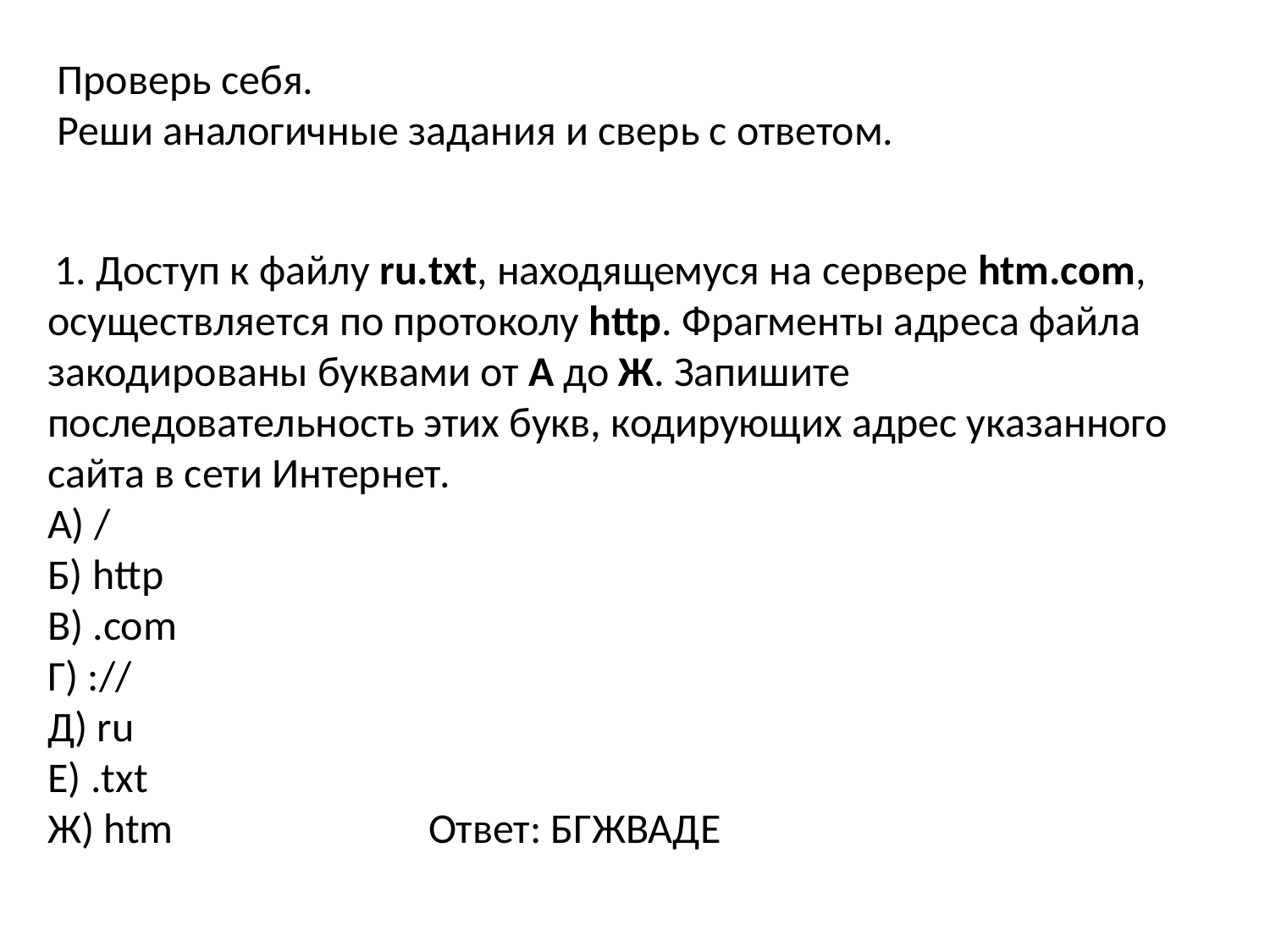

Проверь себя.
Реши аналогичные задания и сверь с ответом.
 1. Доступ к файлу ru.txt, находящемуся на сервере htm.com, осуществляется по протоколу http. Фрагменты адреса файла закодированы буквами от А до Ж. Запишите последовательность этих букв, кодирующих адрес указанного сайта в сети Интернет.
А) /
Б) http
В) .com
Г) ://
Д) ru
Е) .txt
Ж) htm 		Ответ: БГЖВАДЕ